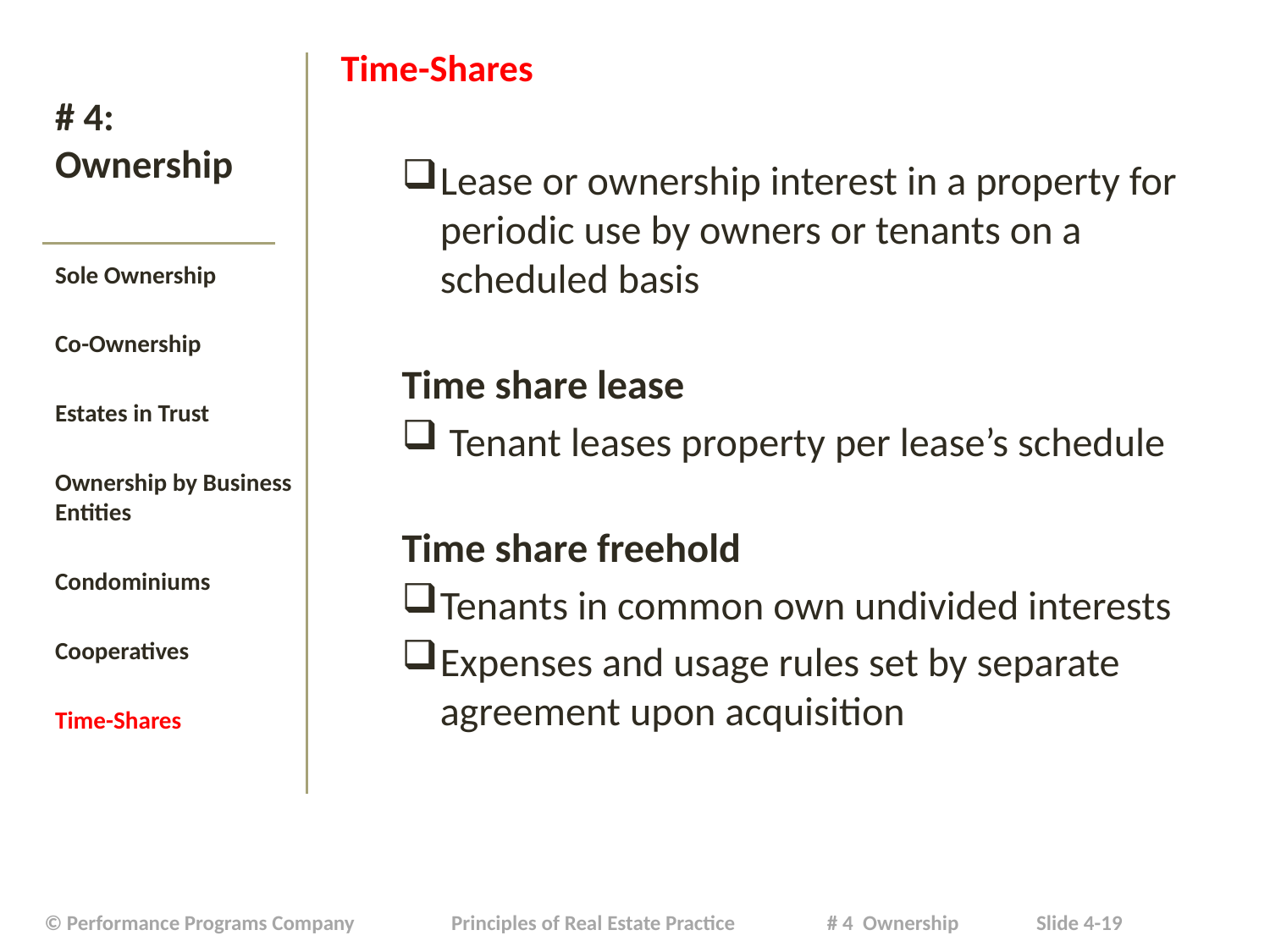

# # 4: Ownership
Time-Shares

Lease or ownership interest in a property for periodic use by owners or tenants on a scheduled basis
Time share lease
 Tenant leases property per lease’s schedule
Time share freehold
Tenants in common own undivided interests
Expenses and usage rules set by separate agreement upon acquisition

Sole Ownership

Co-Ownership

Estates in Trust

Ownership by Business Entities

Condominiums

Cooperatives

Time-Shares

| © Performance Programs Company Principles of Real Estate Practice # 4 Ownership Slide 4-19 |
| --- |